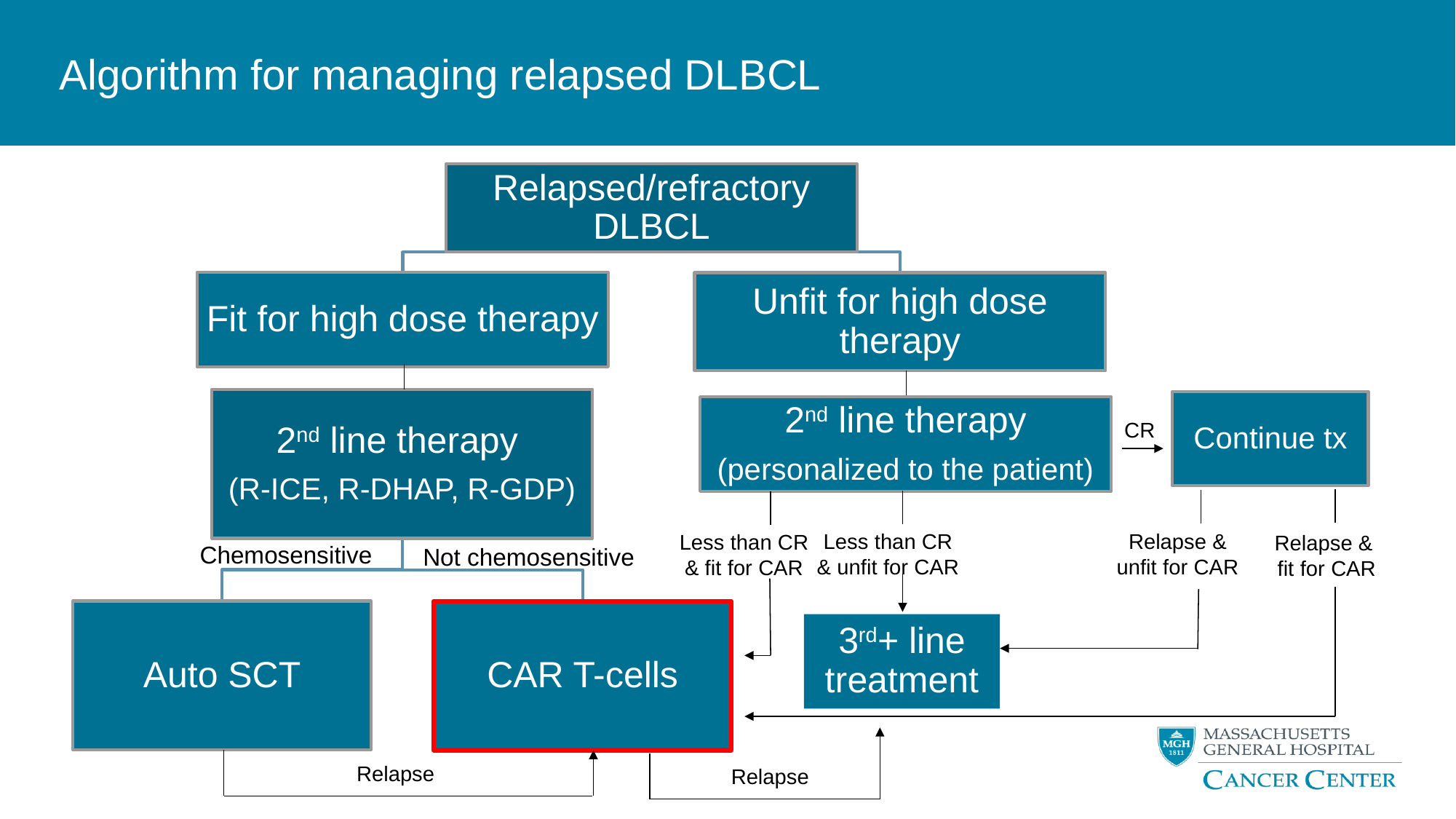

# Algorithm for managing relapsed DLBCL

Relapsed/refractory DLBCL
Fit for high dose therapy
Unfit for high dose therapy
Chemosensitive
Not chemosensitive
Relapse
2nd line therapy
(R-ICE, R-DHAP, R-GDP)
Auto SCT
CAR T-cells

Continue tx

2nd line therapy
(personalized to the patient)
CR
Less than CR
& unfit for CAR
Relapse & unfit for CAR
Less than CR
& fit for CAR
Relapse &
fit for CAR

3rd+ line treatment
Relapse